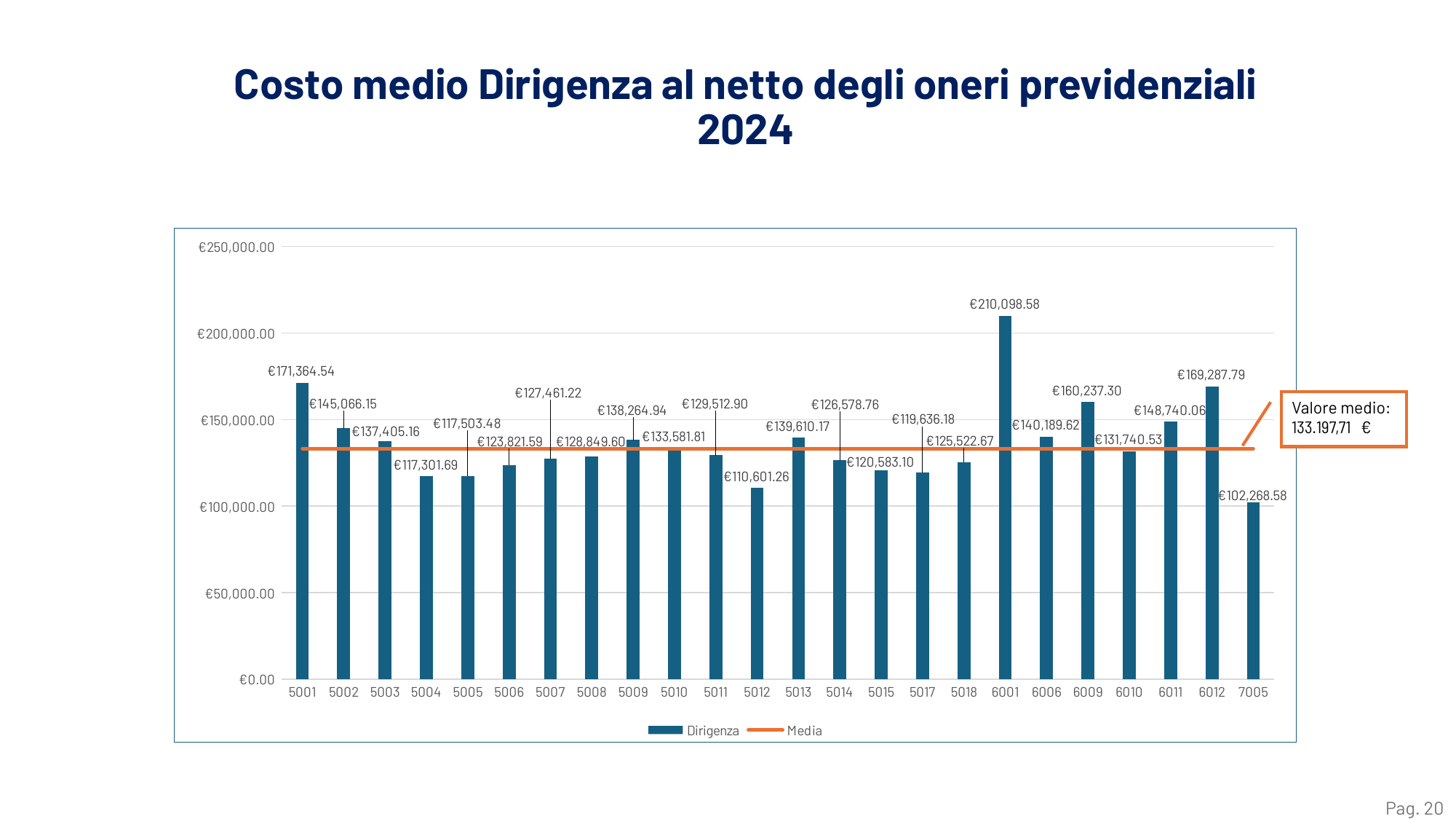

Costo medio Dirigenza al netto degli oneri previdenziali
2024

### Chart

| Category | Dirigenza | Media |
|---|---|---|
| 5001 | 171364.538 | 133197.71481539507 |
| 5002 | 145066.15444444443 | 133197.71481539507 |
| 5003 | 137405.15536723164 | 133197.71481539507 |
| 5004 | 117301.69244085402 | 133197.71481539507 |
| 5005 | 117503.4795640327 | 133197.71481539507 |
| 5006 | 123821.58615819208 | 133197.71481539507 |
| 5007 | 127461.22350993378 | 133197.71481539507 |
| 5008 | 128849.59897435899 | 133197.71481539507 |
| 5009 | 138264.94183864916 | 133197.71481539507 |
| 5010 | 133581.81293302542 | 133197.71481539507 |
| 5011 | 129512.90400000001 | 133197.71481539507 |
| 5012 | 110601.26210526316 | 133197.71481539507 |
| 5013 | 139610.17185473413 | 133197.71481539507 |
| 5014 | 126578.75767441861 | 133197.71481539507 |
| 5015 | 120583.10247349823 | 133197.71481539507 |
| 5017 | 119636.18152866243 | 133197.71481539507 |
| 5018 | 125522.67181818181 | 133197.71481539507 |
| 6001 | 210098.58142857143 | 133197.71481539507 |
| 6006 | 140189.6242857143 | 133197.71481539507 |
| 6009 | 160237.30465949822 | 133197.71481539507 |
| 6010 | 131740.5288888889 | 133197.71481539507 |
| 6011 | 148740.0575 | 133197.71481539507 |
| 6012 | 169287.79 | 133197.71481539507 |
| 7005 | 102268.5819861432 | 133197.71481539507 |
Valore medio:
133.197,71   €
Pag. 20